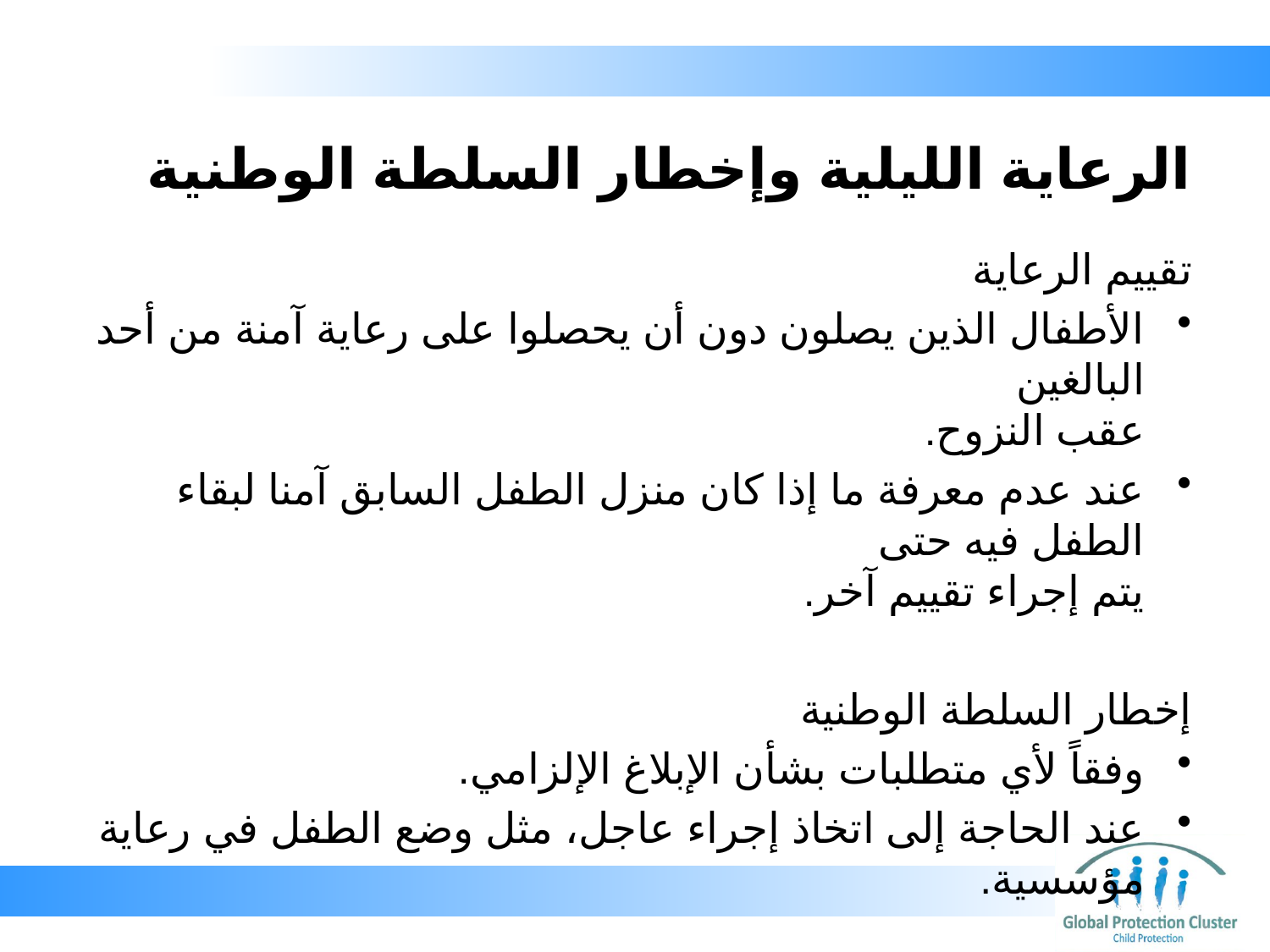

# الرعاية الليلية وإخطار السلطة الوطنية
تقييم الرعاية
الأطفال الذين يصلون دون أن يحصلوا على رعاية آمنة من أحد البالغين
عقب النزوح.
عند عدم معرفة ما إذا كان منزل الطفل السابق آمنا لبقاء الطفل فيه حتى
يتم إجراء تقييم آخر.

إخطار السلطة الوطنية
وفقاً لأي متطلبات بشأن الإبلاغ الإلزامي.
عند الحاجة إلى اتخاذ إجراء عاجل، مثل وضع الطفل في رعاية مؤسسية.